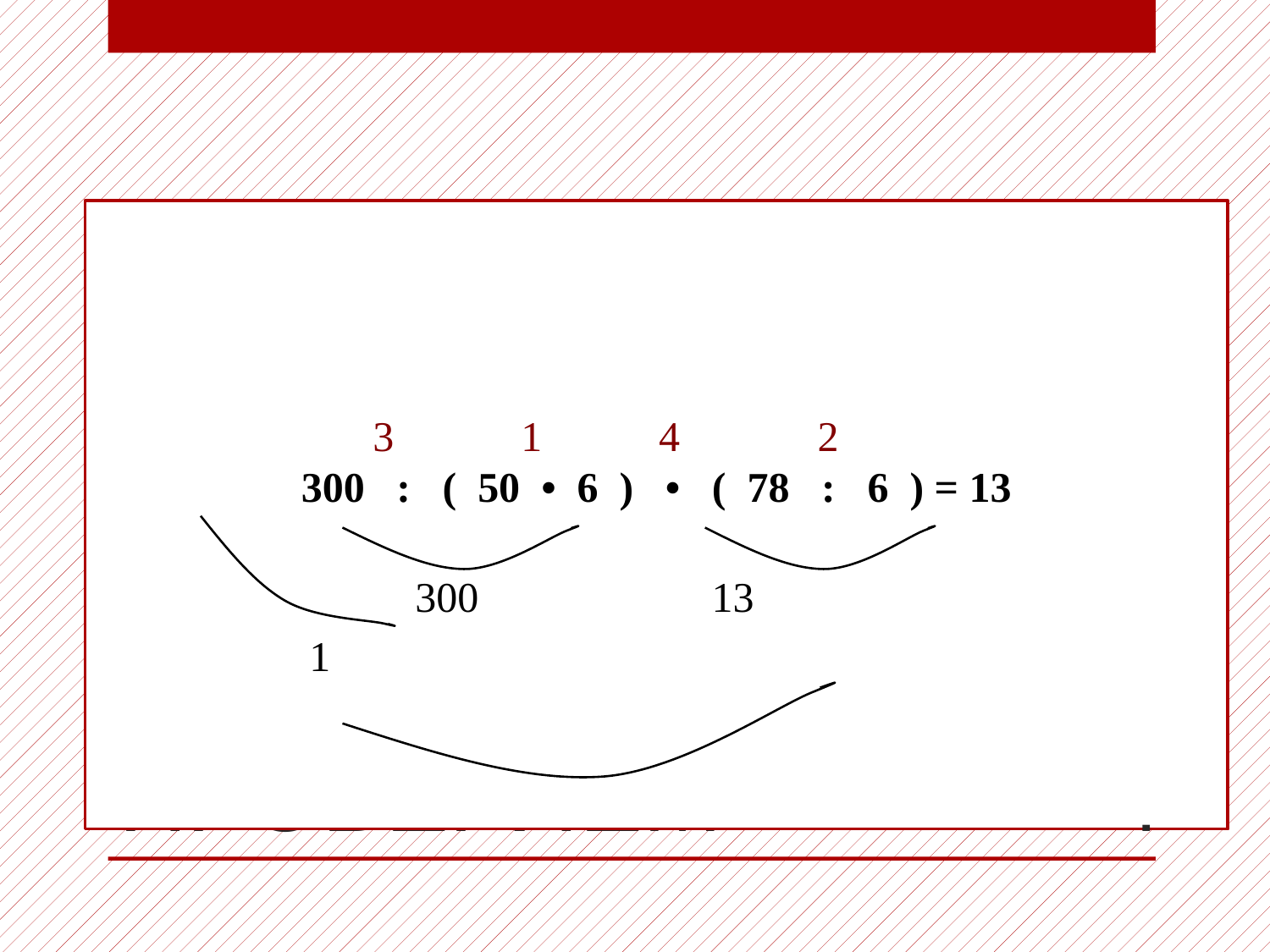

3            1           4             2
300   :   (  50  •  6  )   •   (  78   :   6  ) = 13

                              300                      13
                    1

# ПРОВЕРЯЕМ:

.